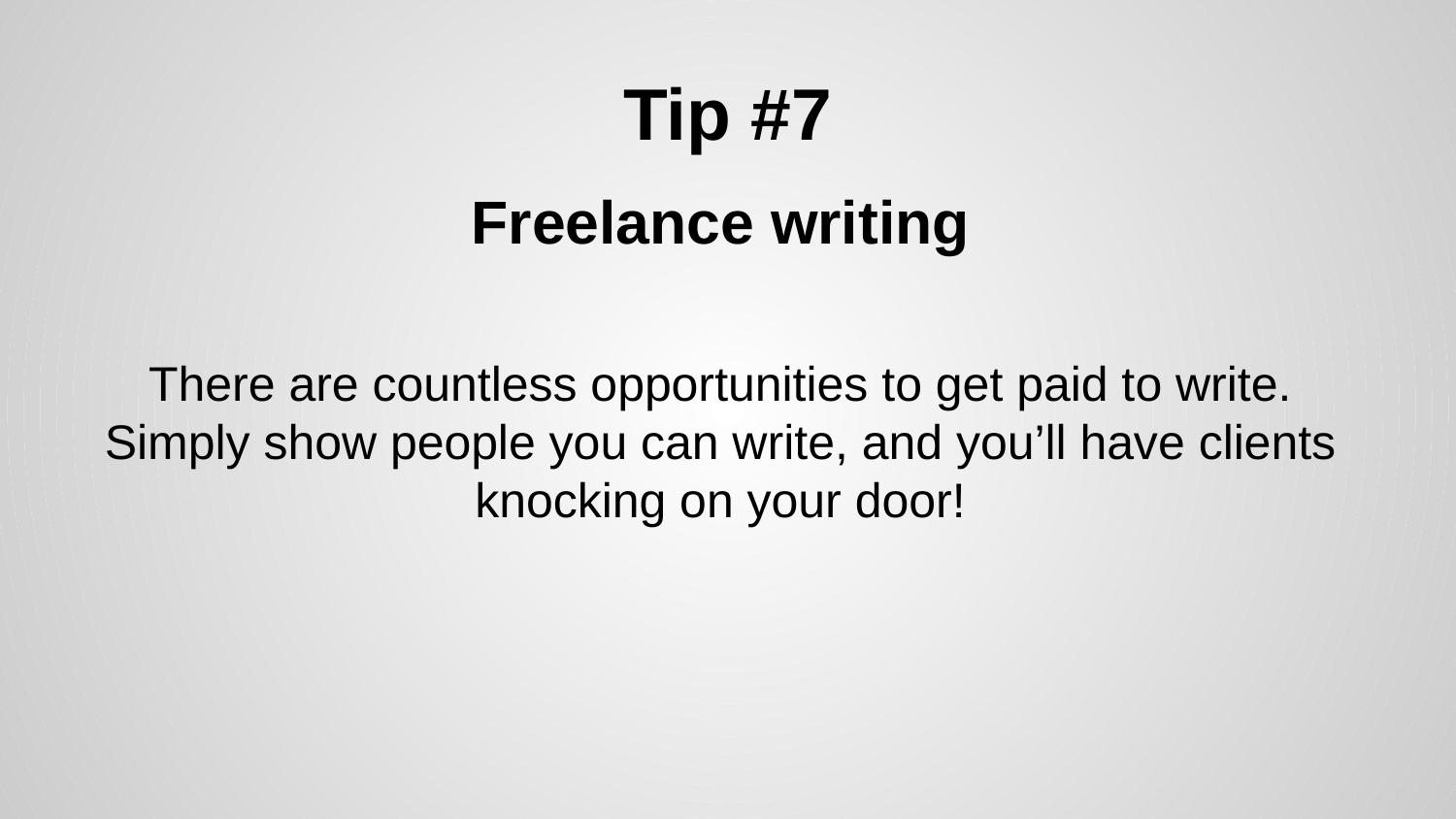

# Tip #7

Freelance writing

There are countless opportunities to get paid to write. Simply show people you can write, and you’ll have clients knocking on your door!